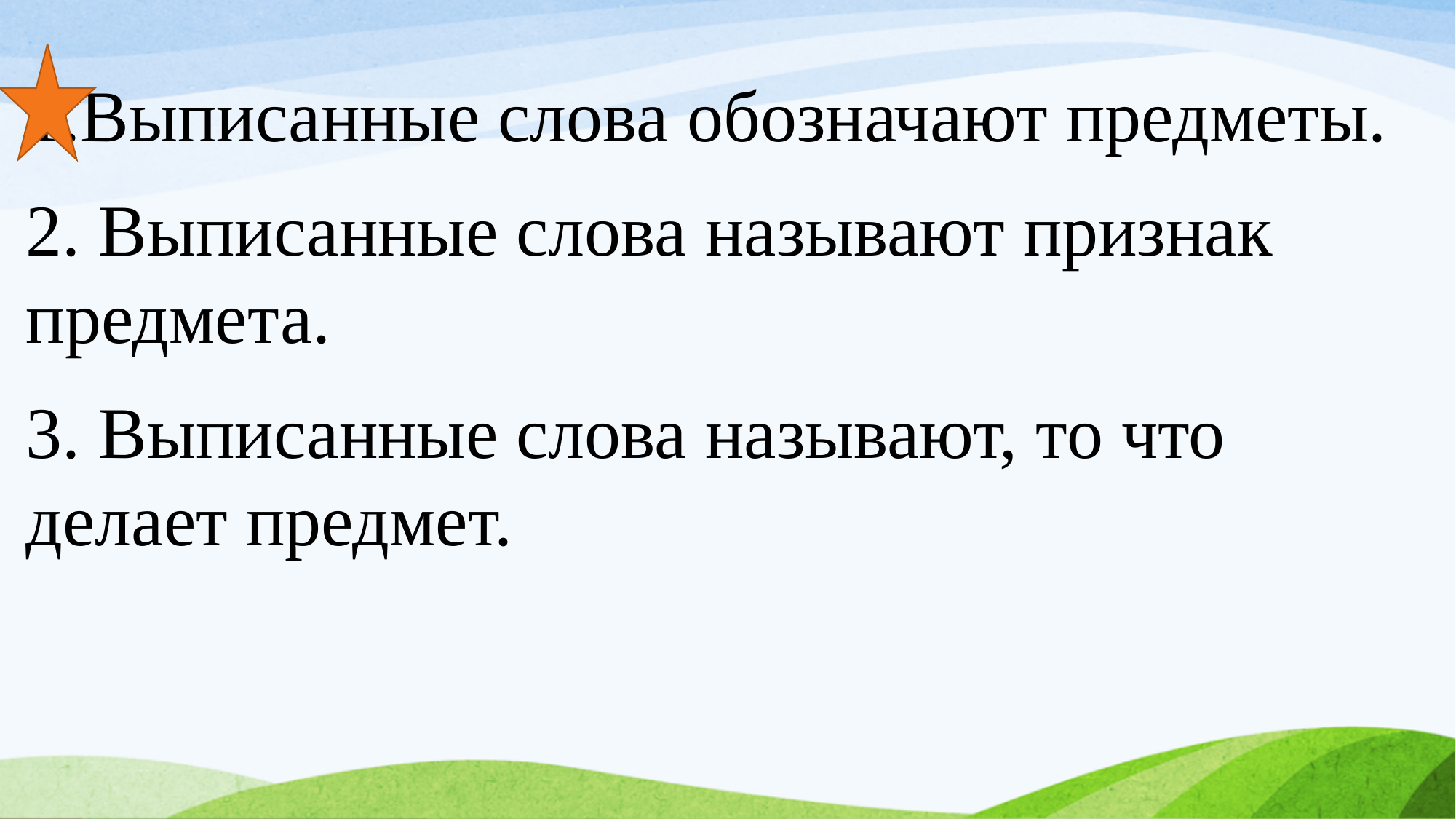

Выписанные слова обозначают предметы.
2. Выписанные слова называют признак предмета.
3. Выписанные слова называют, то что делает предмет.